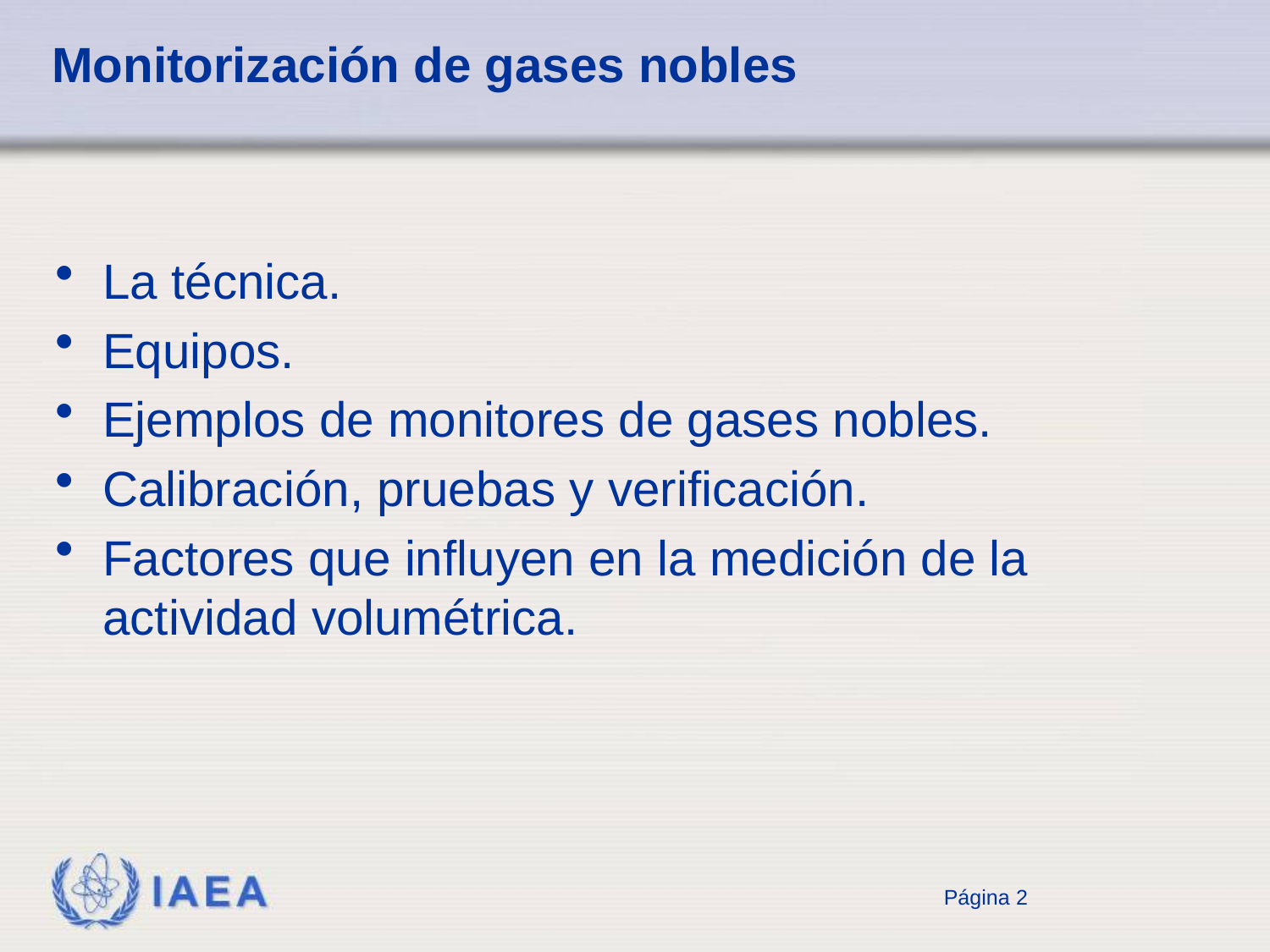

# Monitorización de gases nobles
La técnica.
Equipos.
Ejemplos de monitores de gases nobles.
Calibración, pruebas y verificación.
Factores que influyen en la medición de la actividad volumétrica.